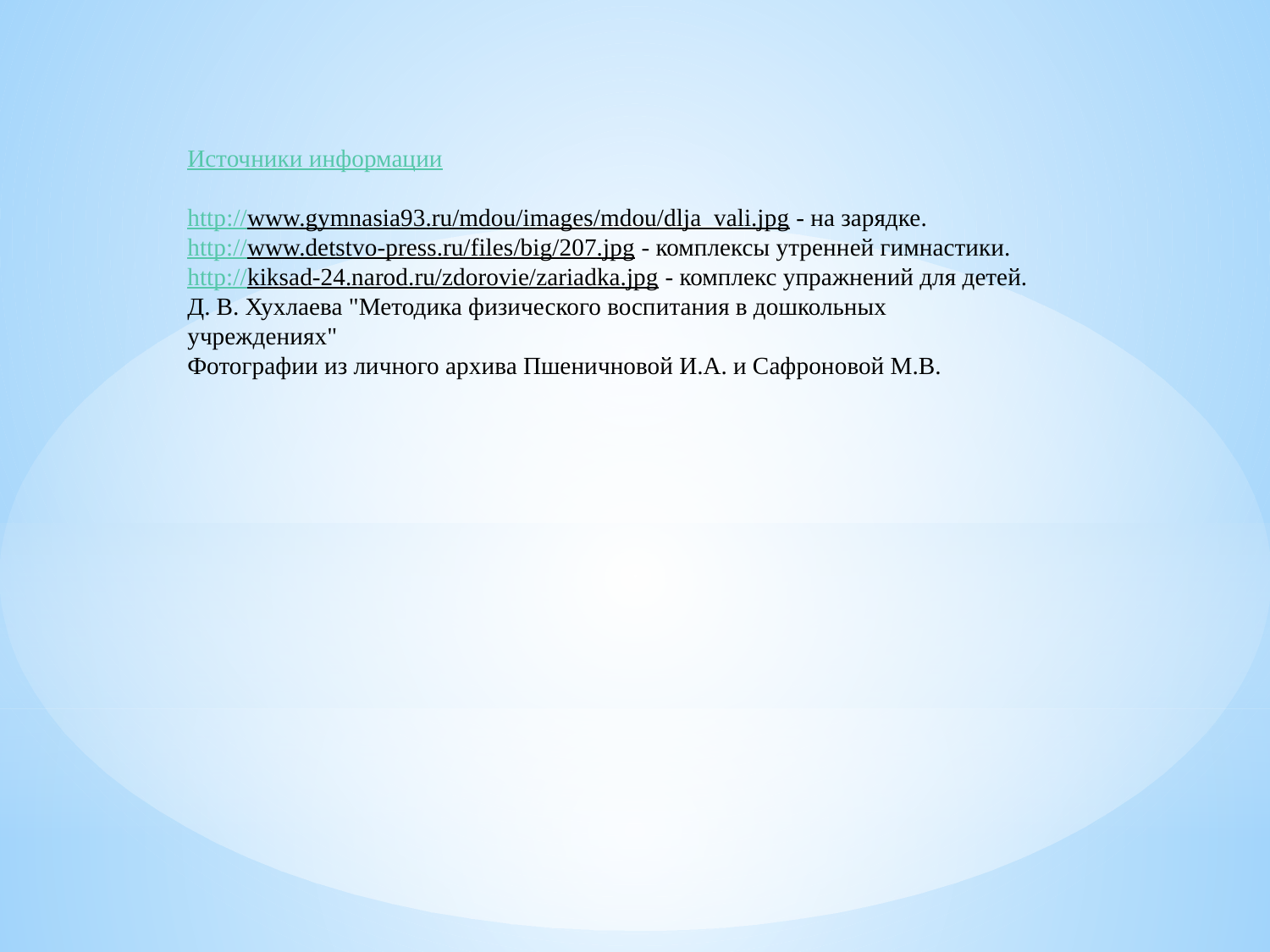

Источники информации

http://www.gymnasia93.ru/mdou/images/mdou/dlja_vali.jpg - на зарядке.
http://www.detstvo-press.ru/files/big/207.jpg - комплексы утренней гимнастики.
http://kiksad-24.narod.ru/zdorovie/zariadka.jpg - комплекс упражнений для детей.
Д. В. Хухлаева "Методика физического воспитания в дошкольных учреждениях"
Фотографии из личного архива Пшеничновой И.А. и Сафроновой М.В.